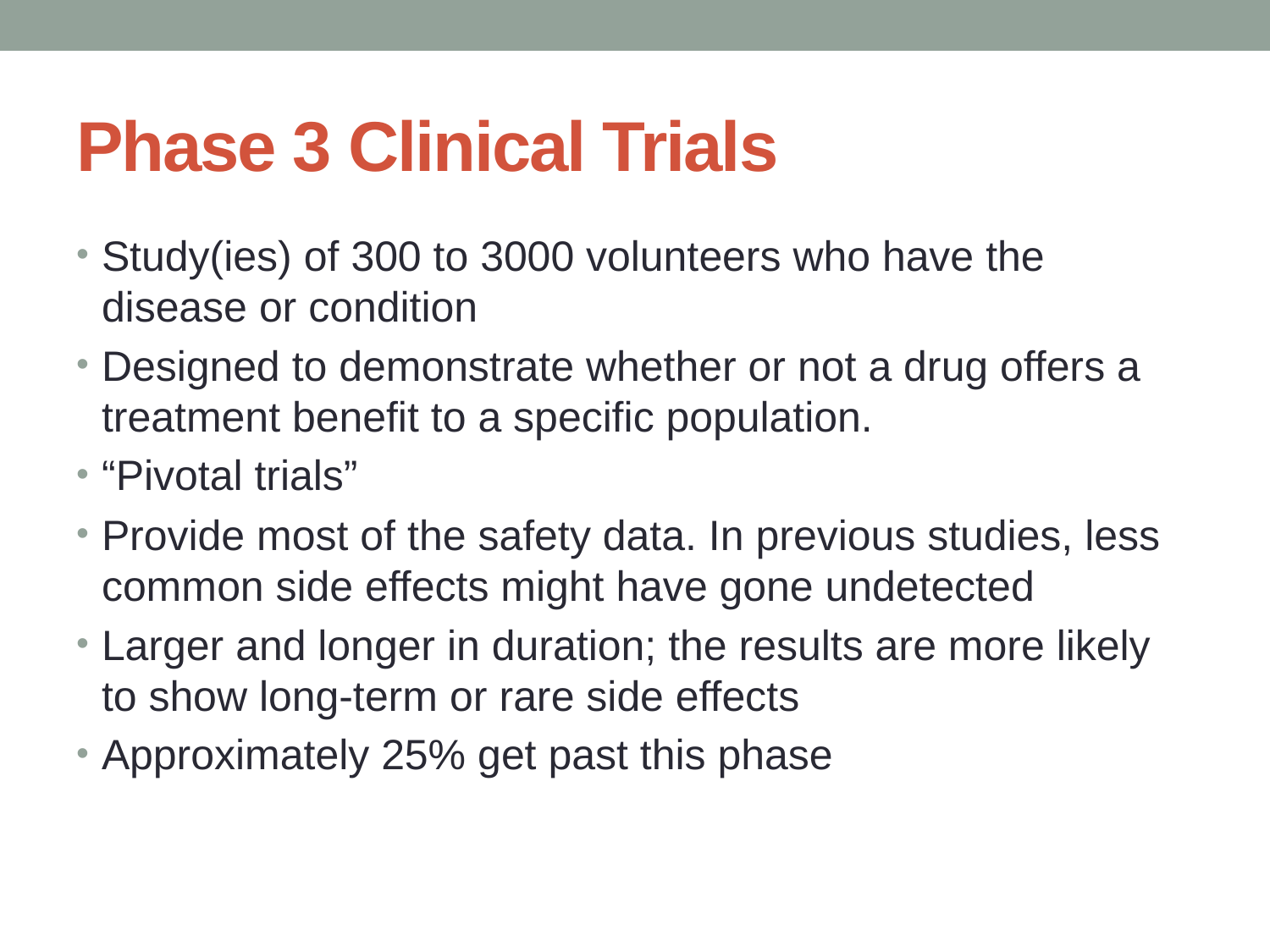

# Phase 3 Clinical Trials
Study(ies) of 300 to 3000 volunteers who have the disease or condition
Designed to demonstrate whether or not a drug offers a treatment benefit to a specific population.
“Pivotal trials”
Provide most of the safety data. In previous studies, less common side effects might have gone undetected
Larger and longer in duration; the results are more likely to show long-term or rare side effects
Approximately 25% get past this phase